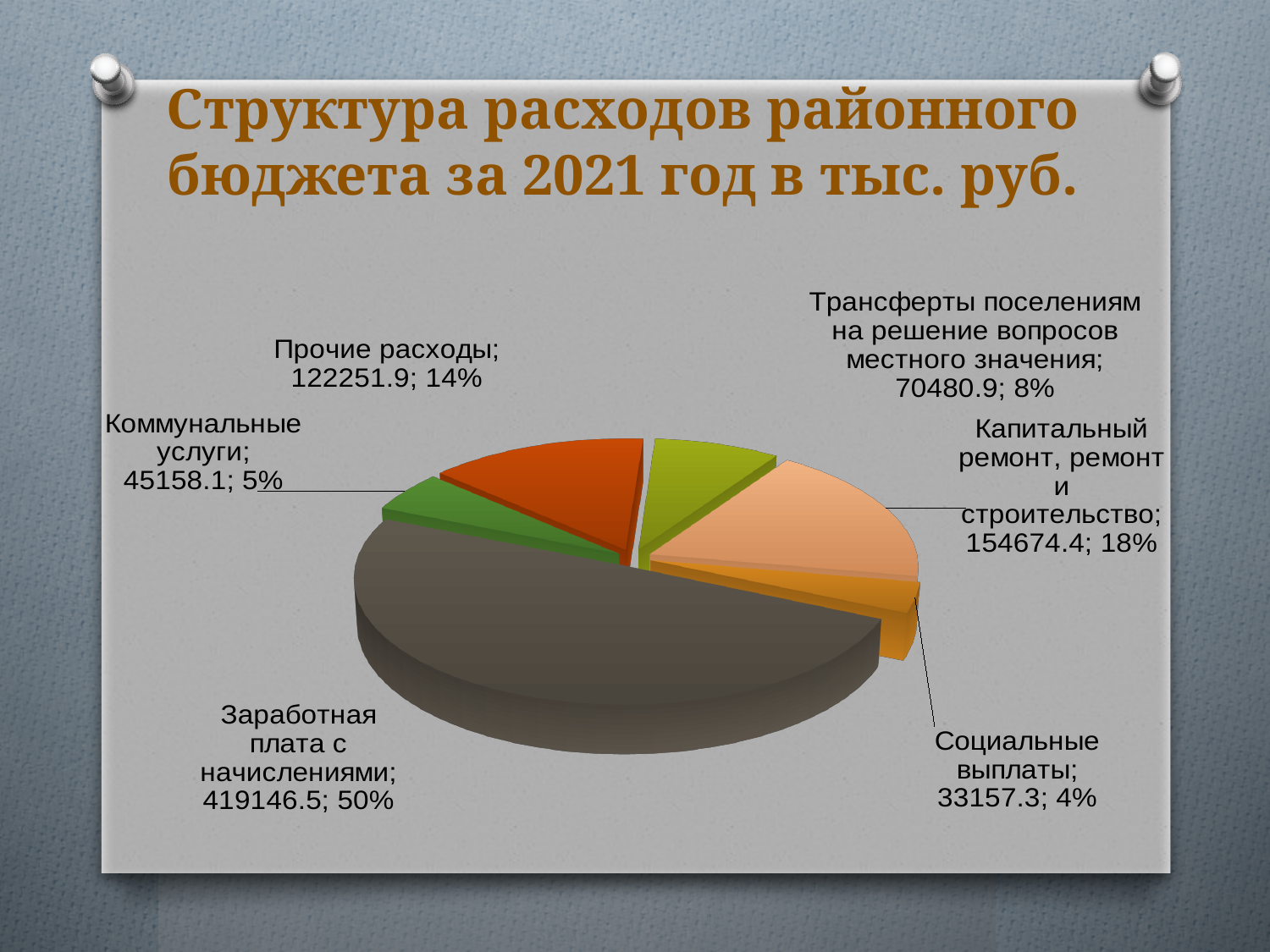

Структура расходов районного бюджета за 2021 год в тыс. руб.

[unsupported chart]